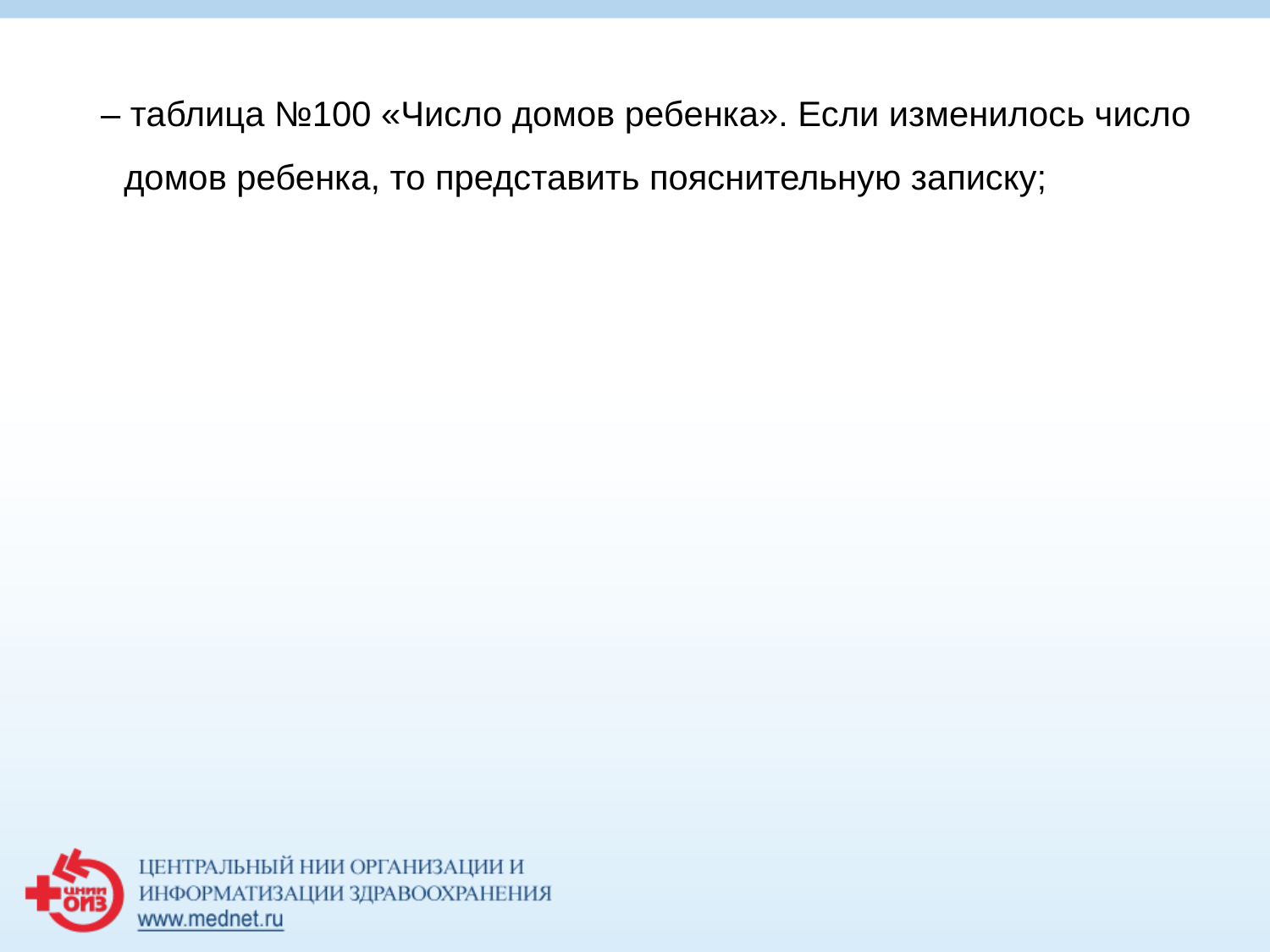

# – таблица №100 «Число домов ребенка». Если изменилось число домов ребенка, то представить пояснительную записку;